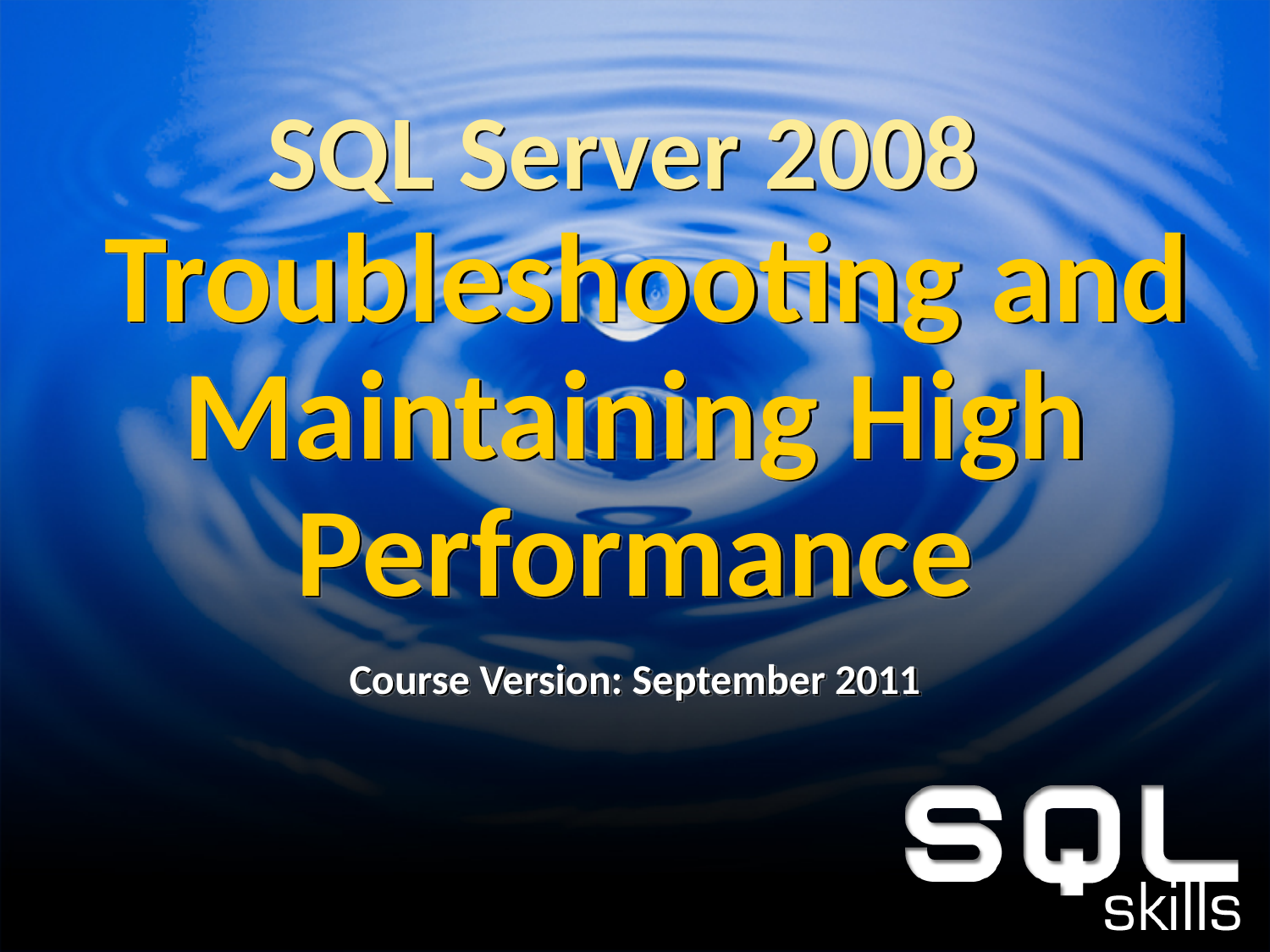

# SQL Server 2008 Troubleshooting and Maintaining High Performance Course Version: September 2011